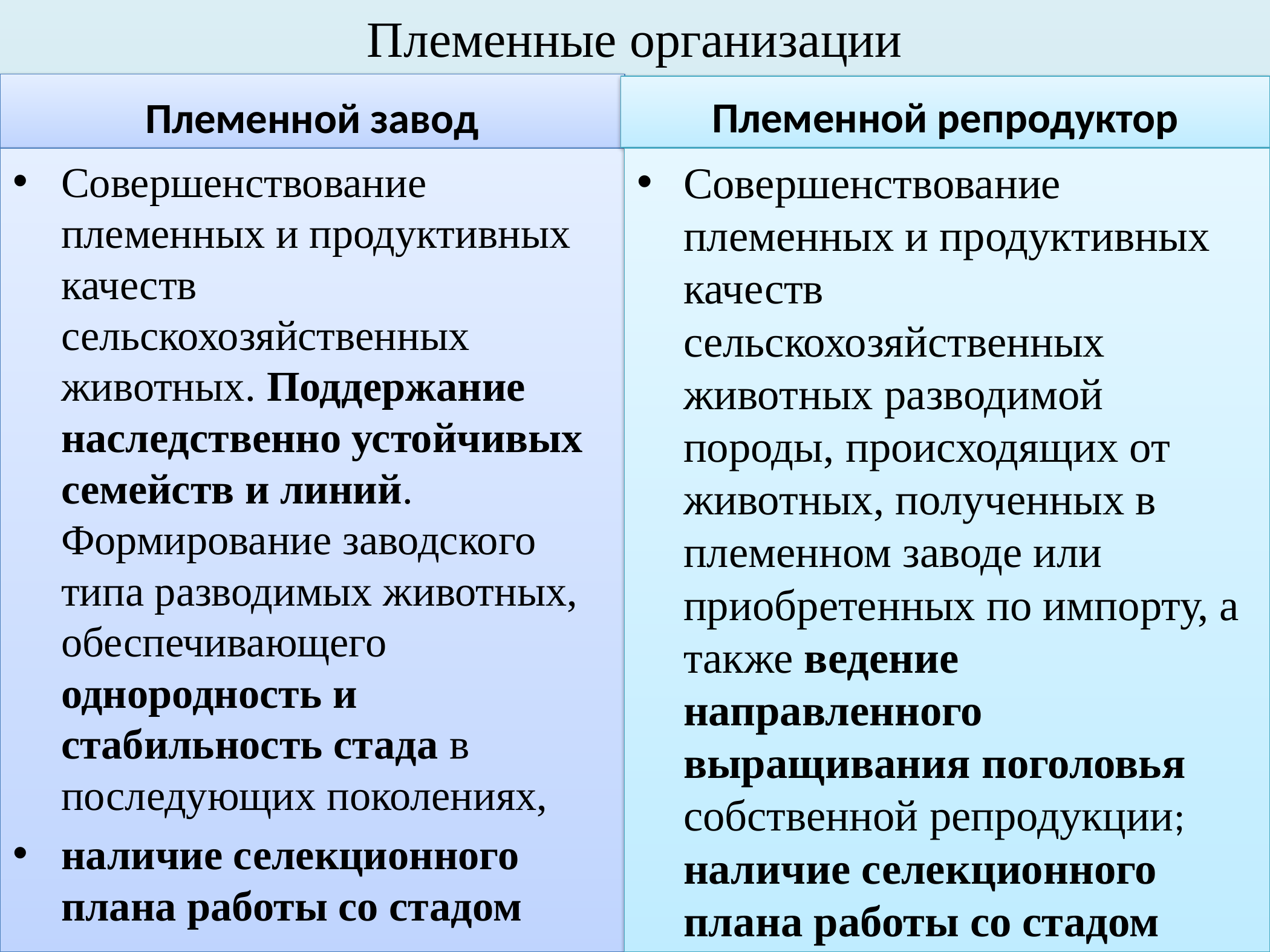

# Племенные организации
Племенной завод
Племенной репродуктор
Совершенствование племенных и продуктивных качеств сельскохозяйственных животных. Поддержание наследственно устойчивых семейств и линий. Формирование заводского типа разводимых животных, обеспечивающего однородность и стабильность стада в последующих поколениях,
наличие селекционного плана работы со стадом
Совершенствование племенных и продуктивных качеств сельскохозяйственных животных разводимой породы, происходящих от животных, полученных в племенном заводе или приобретенных по импорту, а также ведение направленного выращивания поголовья собственной репродукции; наличие селекционного плана работы со стадом